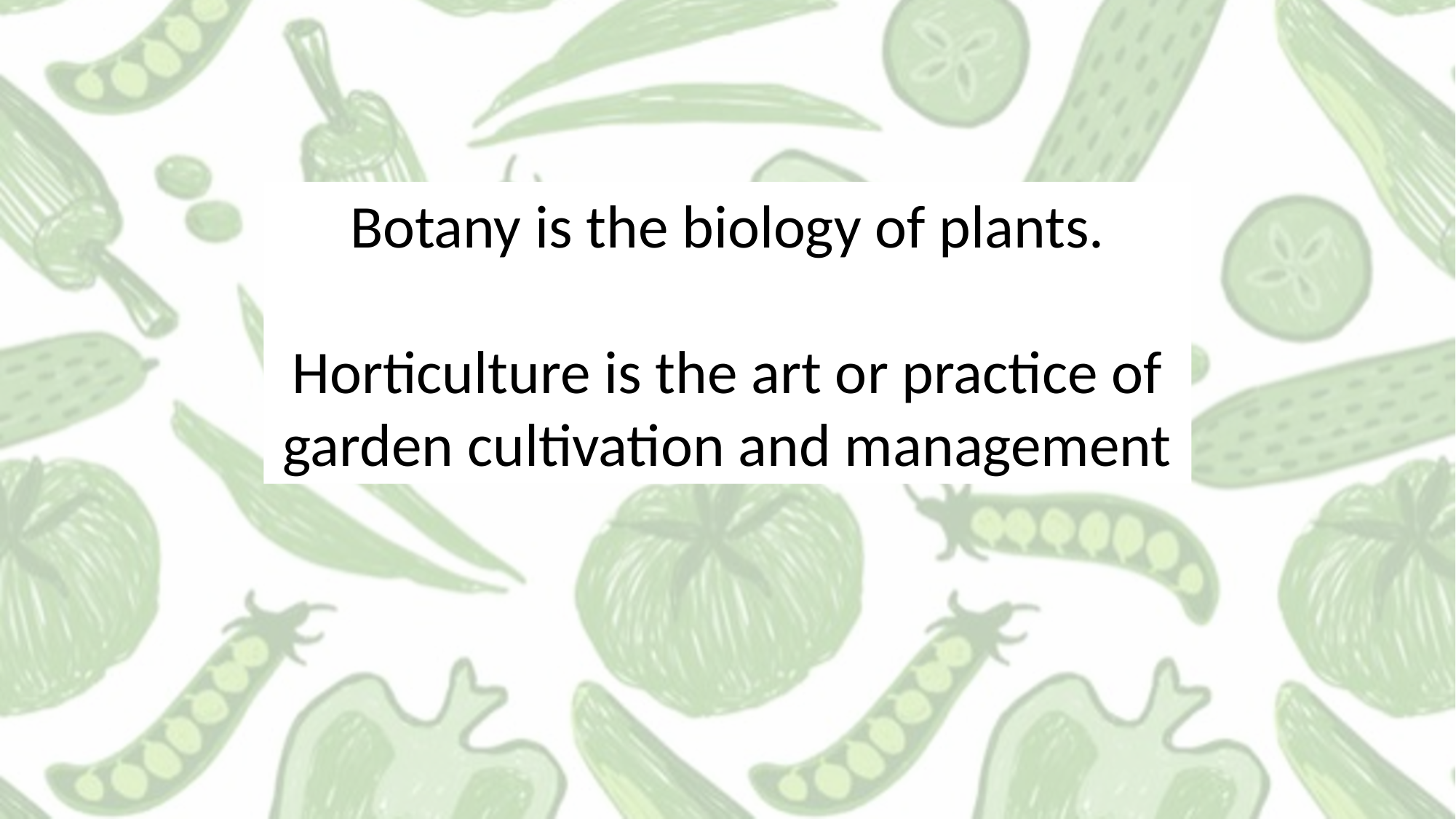

Botany is the biology of plants.

Horticulture is the art or practice of garden cultivation and management